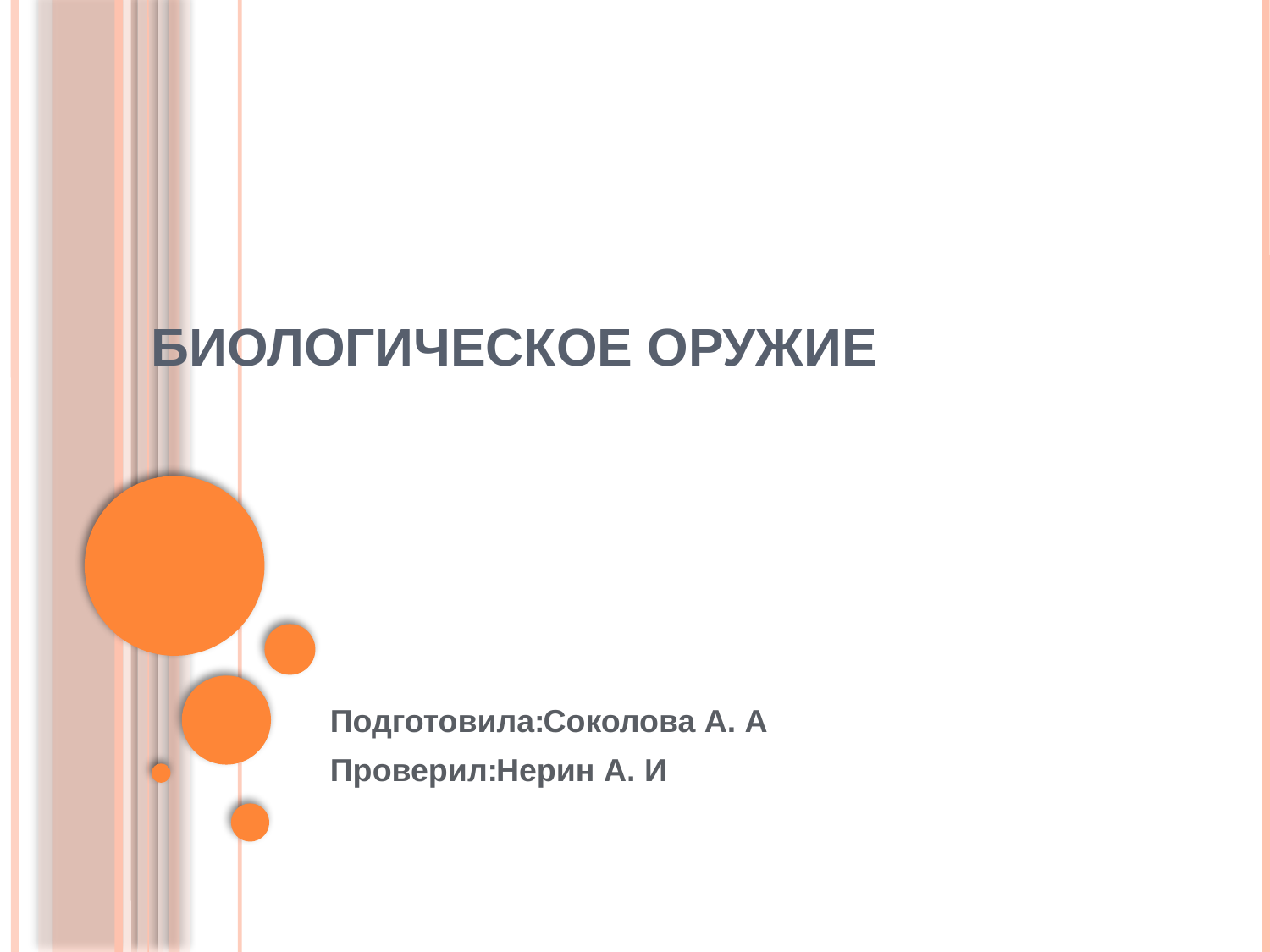

# Биологическое оружие
Подготовила:Соколова А. А
Проверил:Нерин А. И